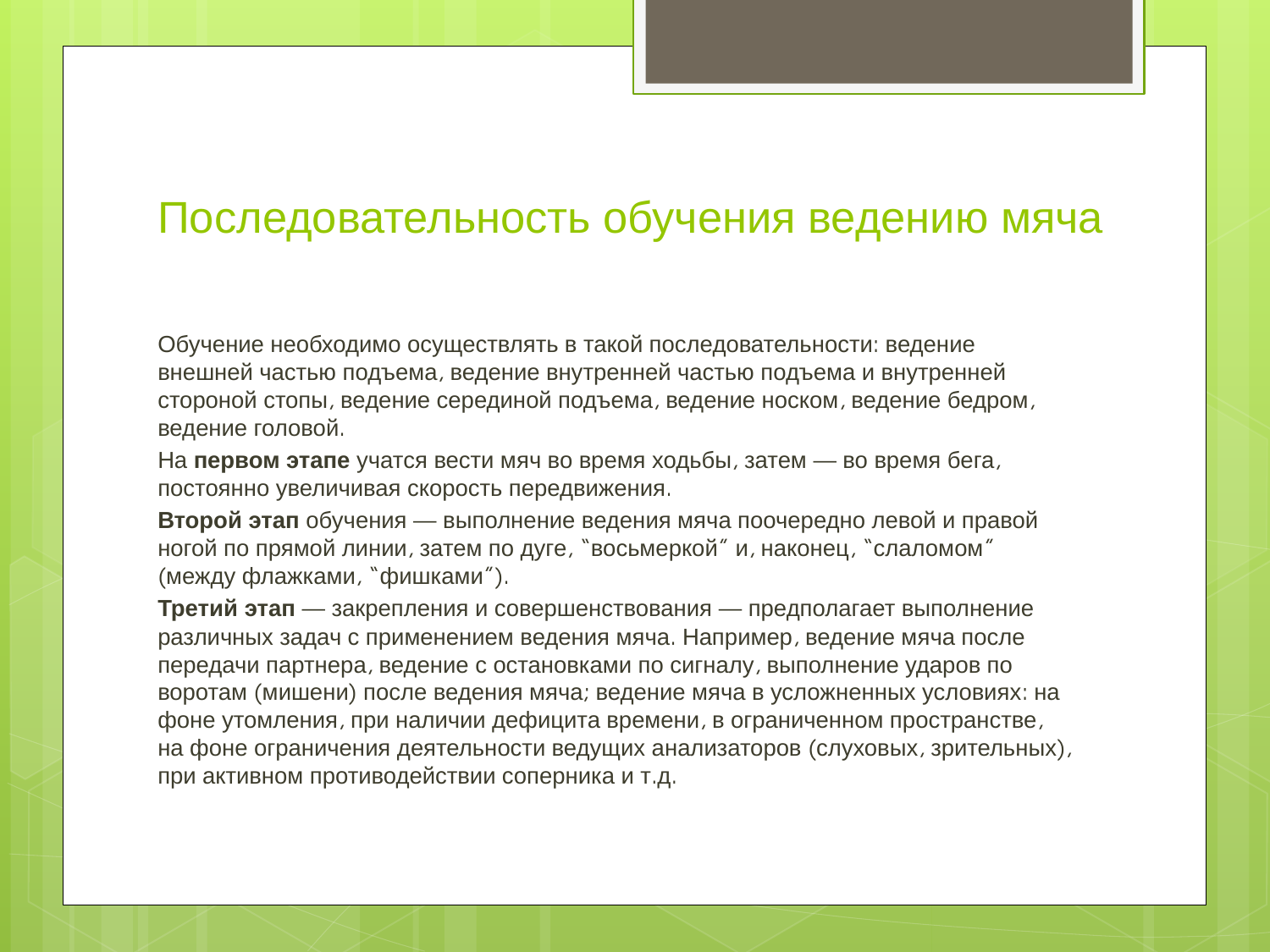

# Последовательность обучения ведению мяча
Обучение необходимо осуществлять в такой последовательности: ведение внешней частью подъема, ведение внутренней частью подъема и внутренней стороной стопы, ведение серединой подъема, ведение носком, ведение бедром, ведение головой.
На первом этапе учатся вести мяч во время ходьбы, затем — во время бега, постоянно увеличивая скорость передвижения.
Второй этап обучения — выполнение ведения мяча поочередно левой и правой ногой по прямой линии, затем по дуге, “восьмеркой” и, наконец, “слаломом” (между флажками, “фишками”).
Третий этап — закрепления и совершенствования — предполагает выполнение различных задач с применением ведения мяча. Например, ведение мяча после передачи партнера, ведение с остановками по сигналу, выполнение ударов по воротам (мишени) после ведения мяча; ведение мяча в усложненных условиях: на фоне утомления, при наличии дефицита времени, в ограниченном пространстве, на фоне ограничения деятельности ведущих анализаторов (слуховых, зрительных), при активном противодействии соперника и т.д.